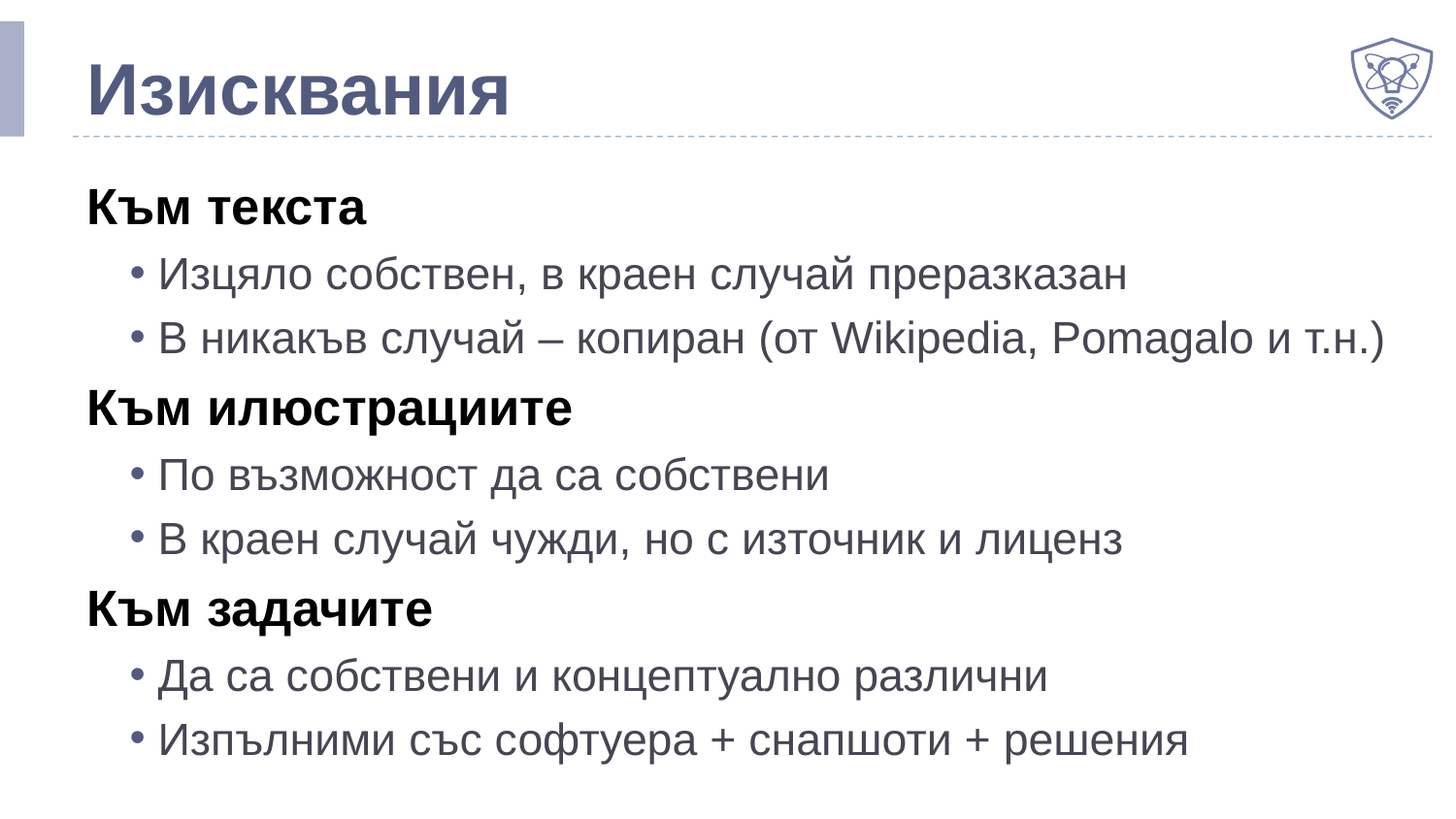

# Изисквания
Към текста
Изцяло собствен, в краен случай преразказан
В никакъв случай – копиран (от Wikipedia, Pomagalo и т.н.)
Към илюстрациите
По възможност да са собствени
В краен случай чужди, но с източник и лиценз
Към задачите
Да са собствени и концептуално различни
Изпълними със софтуера + снапшоти + решения